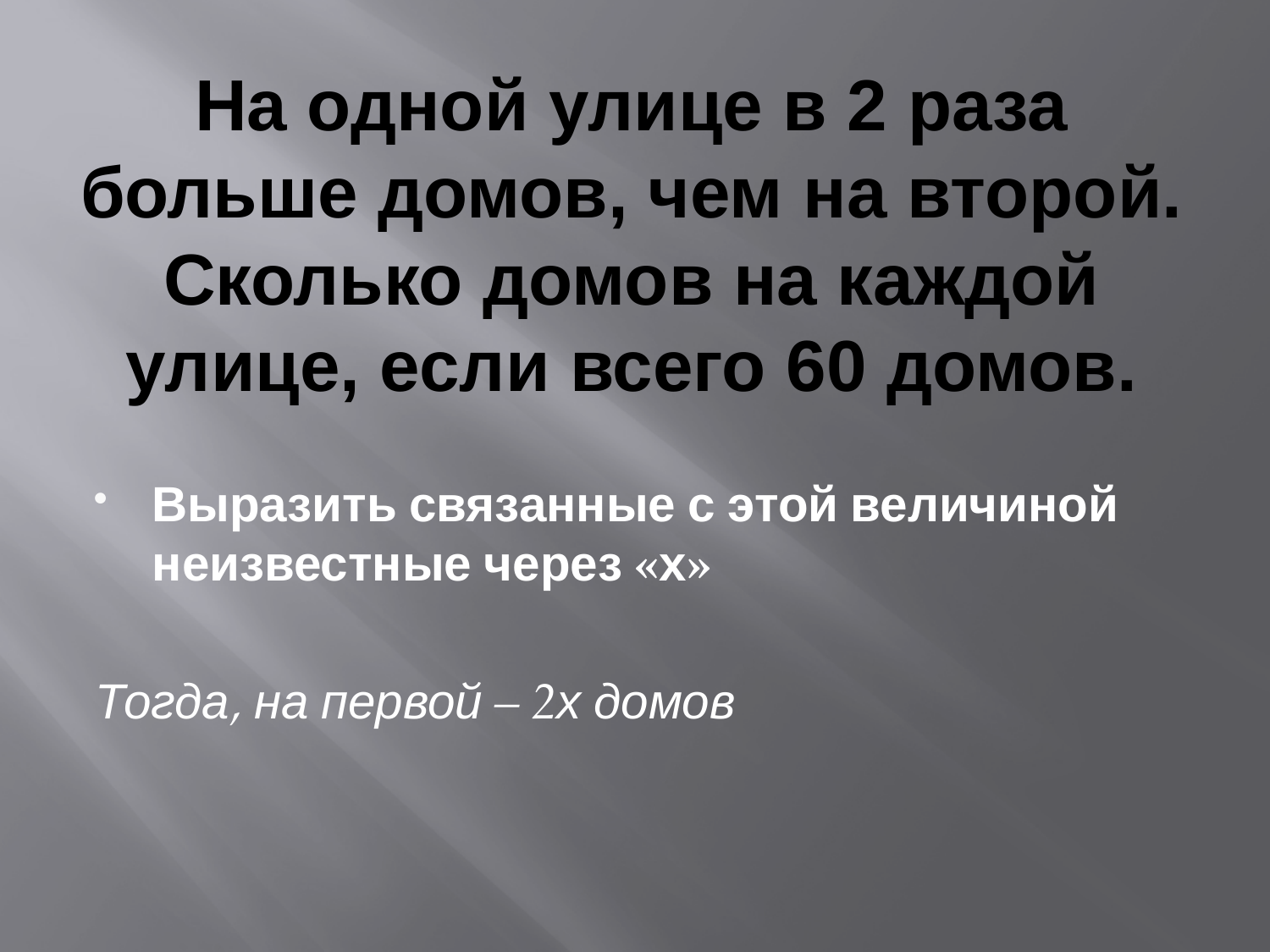

# На одной улице в 2 раза больше домов, чем на второй. Сколько домов на каждой улице, если всего 60 домов.
Выразить связанные с этой величиной неизвестные через «х»

Тогда, на первой – 2х домов